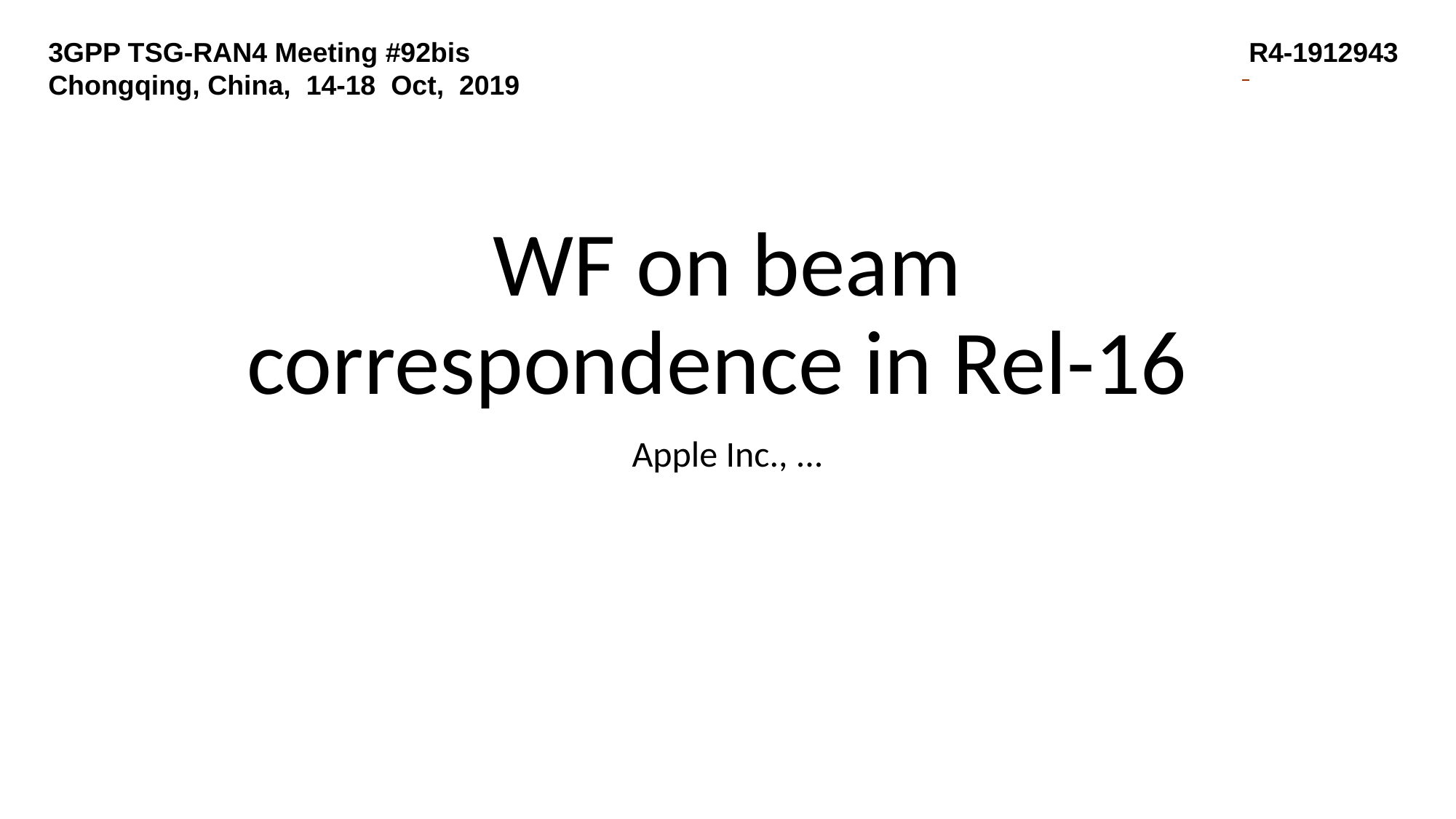

3GPP TSG-RAN4 Meeting #92bis						 		R4-1912943  Chongqing, China,  14-18  Oct,  2019

# WF on beam correspondence in Rel-16
Apple Inc., ...